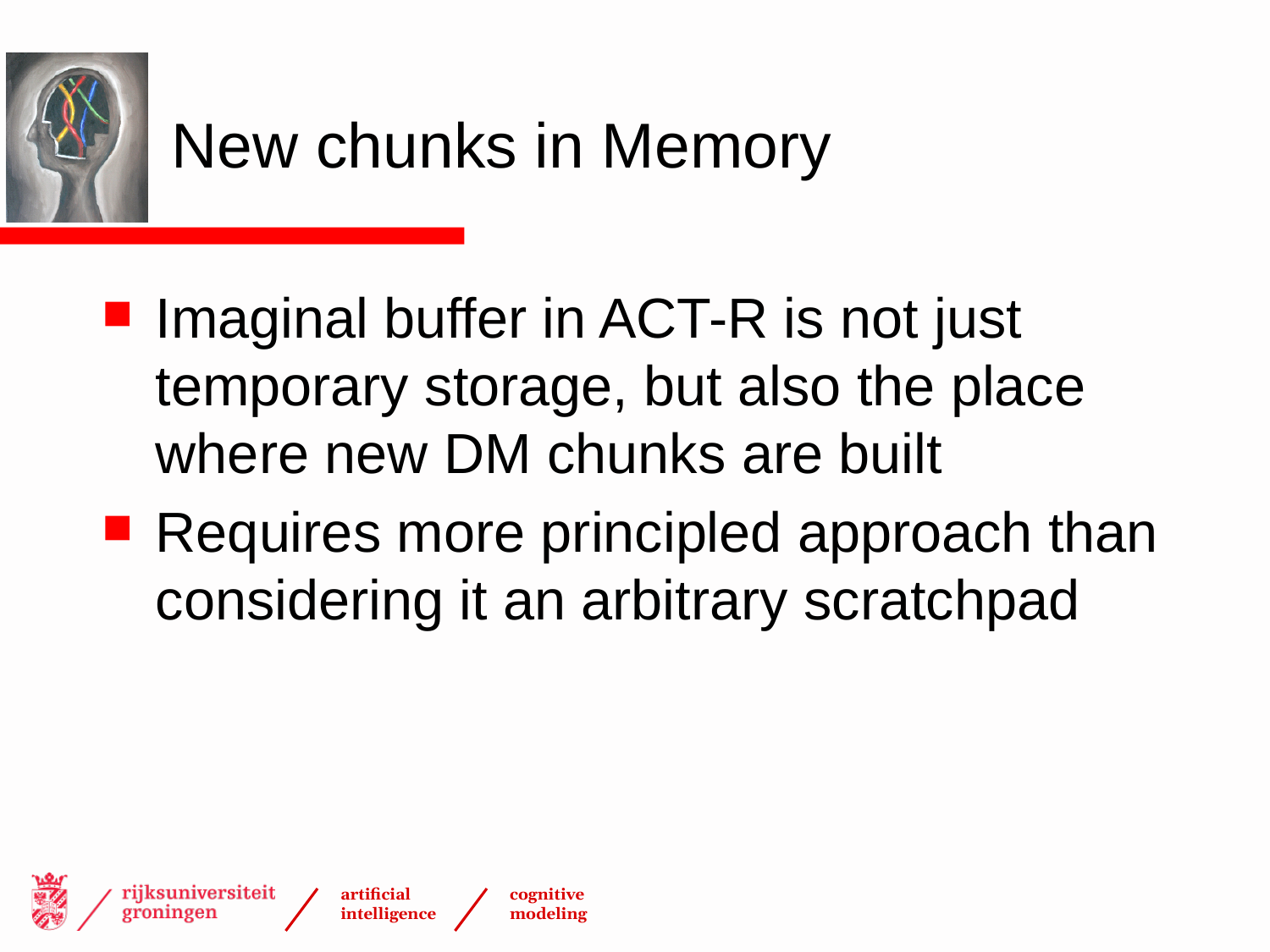

# New chunks in Memory
Imaginal buffer in ACT-R is not just temporary storage, but also the place where new DM chunks are built
Requires more principled approach than considering it an arbitrary scratchpad